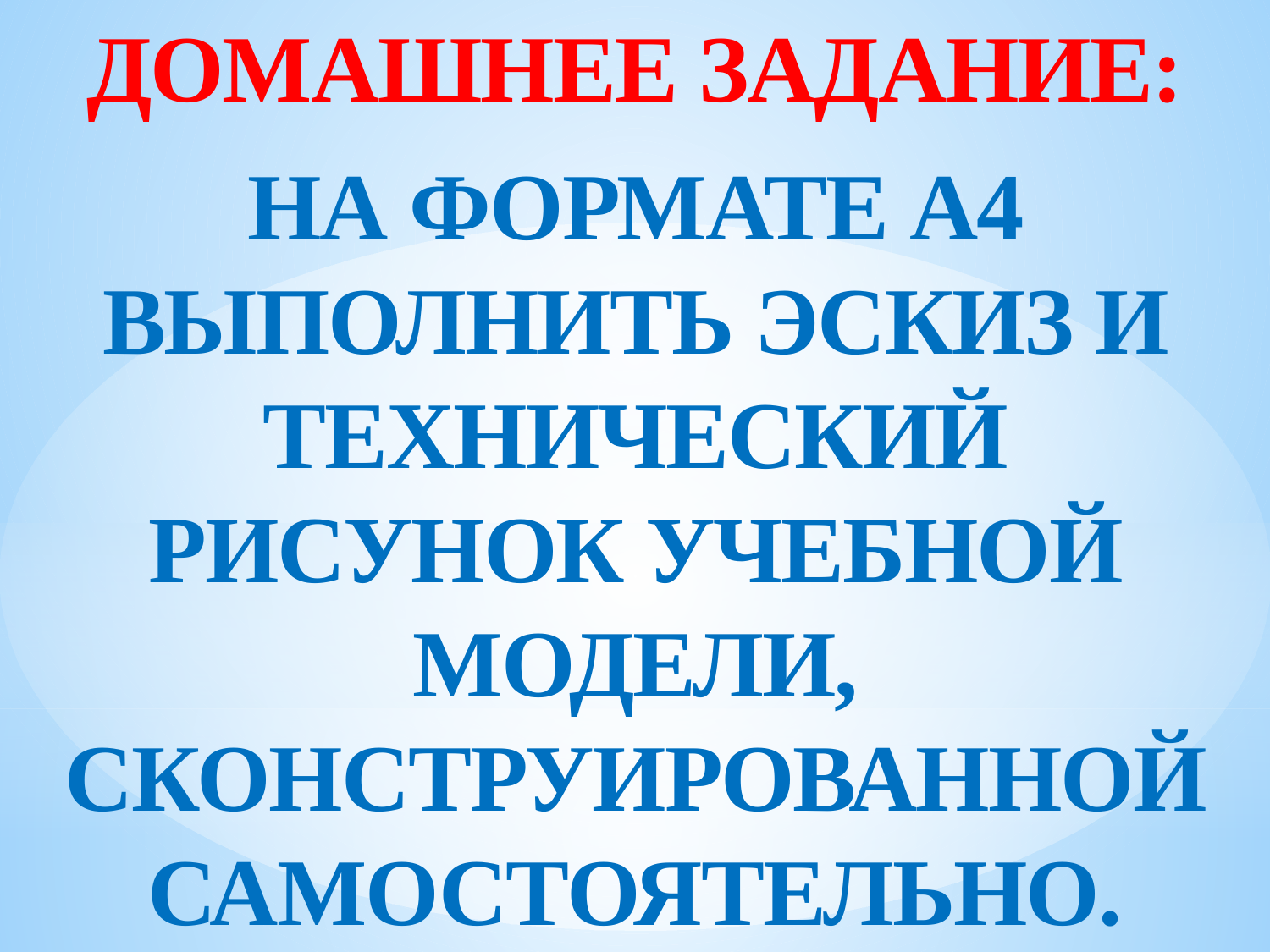

ДОМАШНЕЕ ЗАДАНИЕ:
На формате А4 выполнить эскиз и технический рисунок учебной модели, сконструированной самостоятельно.